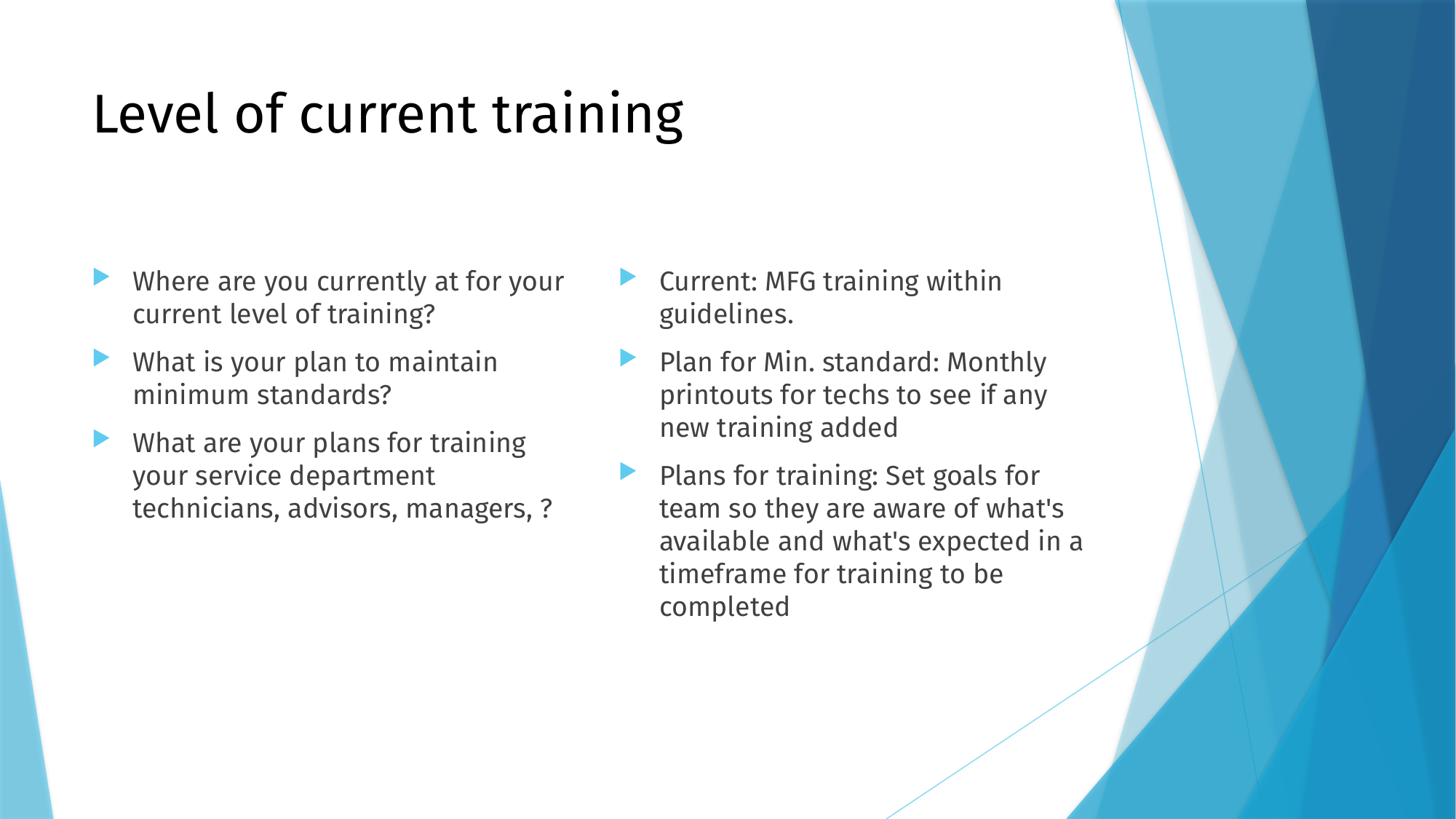

# Level of current training
Where are you currently at for your current level of training?
What is your plan to maintain minimum standards?
What are your plans for training  your service department technicians, advisors, managers, ?

Current: MFG training within guidelines.
Plan for Min. standard: Monthly printouts for techs to see if any new training added
Plans for training: Set goals for team so they are aware of what's available and what's expected in a timeframe for training to be completed